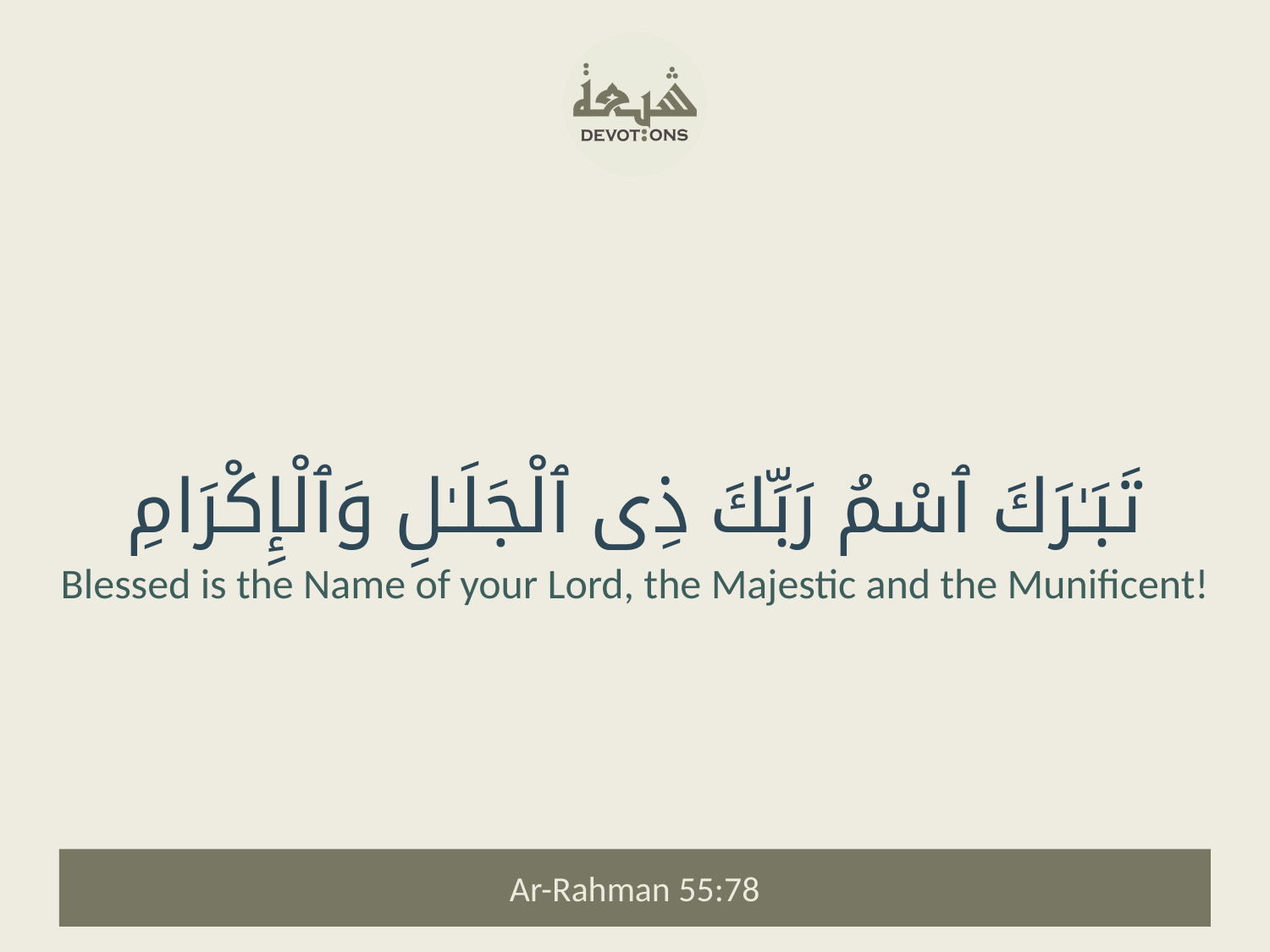

تَبَـٰرَكَ ٱسْمُ رَبِّكَ ذِى ٱلْجَلَـٰلِ وَٱلْإِكْرَامِ
Blessed is the Name of your Lord, the Majestic and the Munificent!
Ar-Rahman 55:78